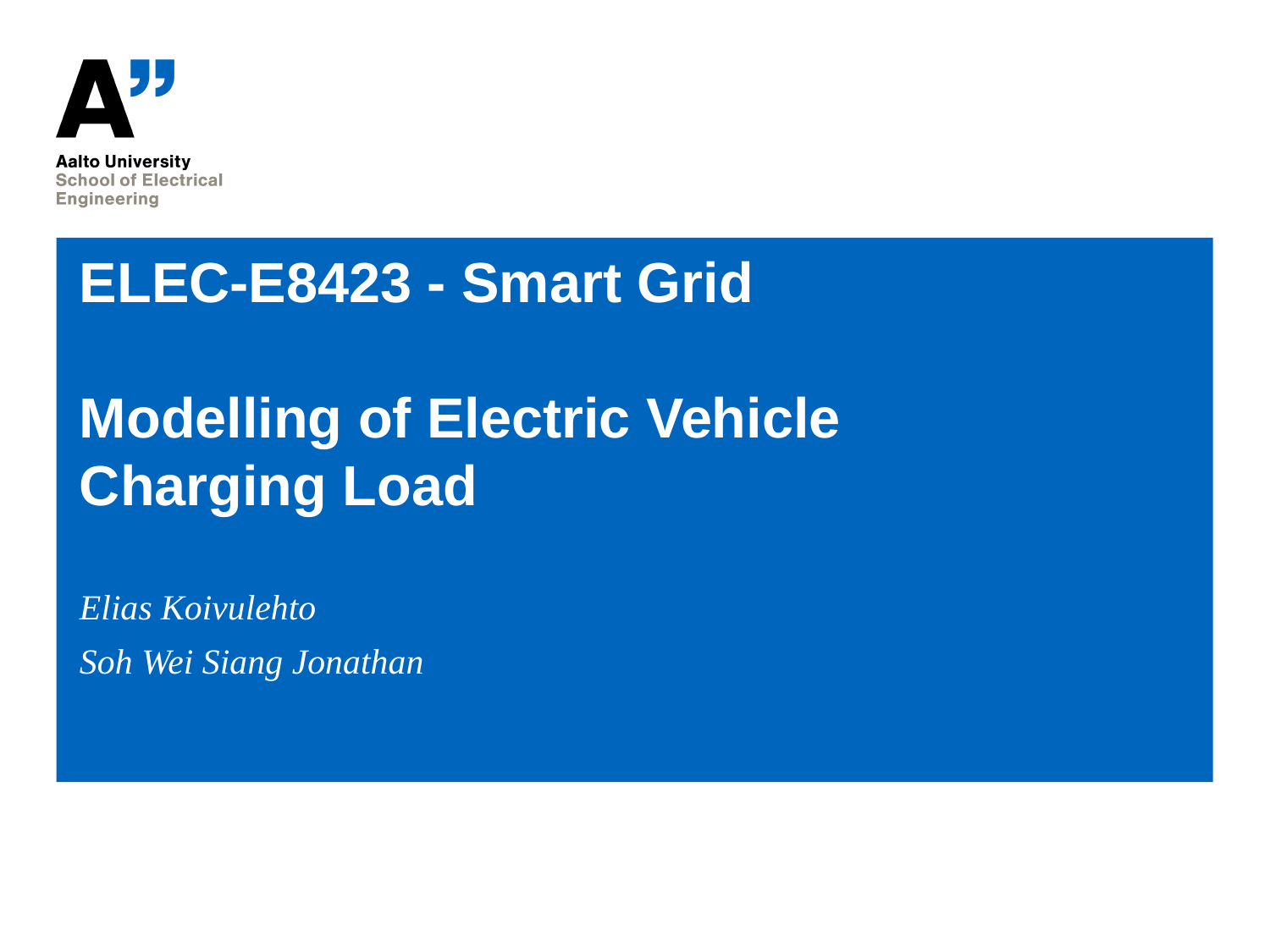

# ELEC-E8423 - Smart Grid Modelling of Electric Vehicle Charging Load
Elias Koivulehto
Soh Wei Siang Jonathan